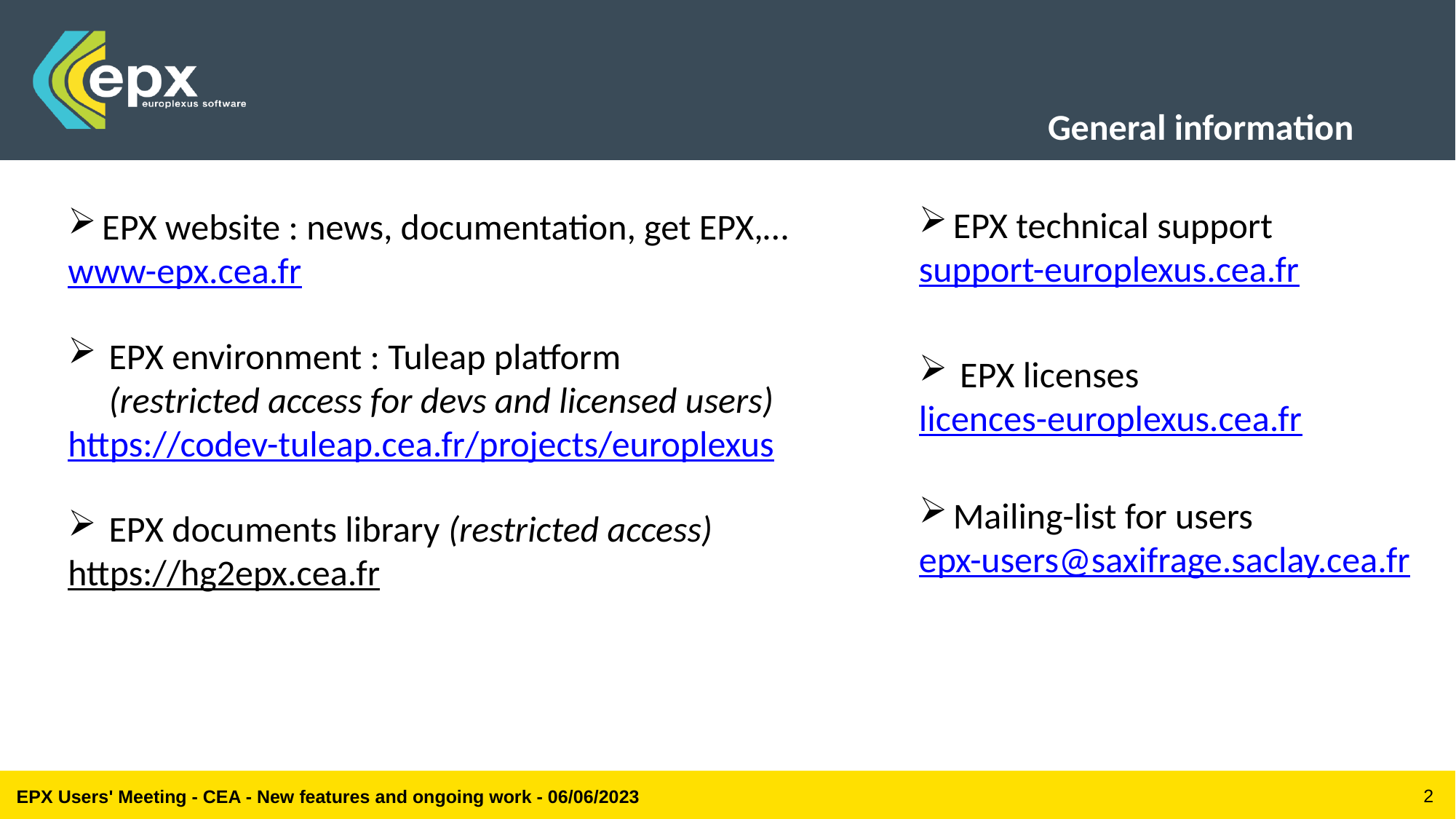

General information
EPX technical support
support-europlexus.cea.fr
EPX website : news, documentation, get EPX,…
www-epx.cea.fr
EPX environment : Tuleap platform
(restricted access for devs and licensed users)
https://codev-tuleap.cea.fr/projects/europlexus
EPX licenses
licences-europlexus.cea.fr
Mailing-list for users
epx-users@saxifrage.saclay.cea.fr
EPX documents library (restricted access)
https://hg2epx.cea.fr
EPX Users' Meeting - CEA - New features and ongoing work - 06/06/2023
2